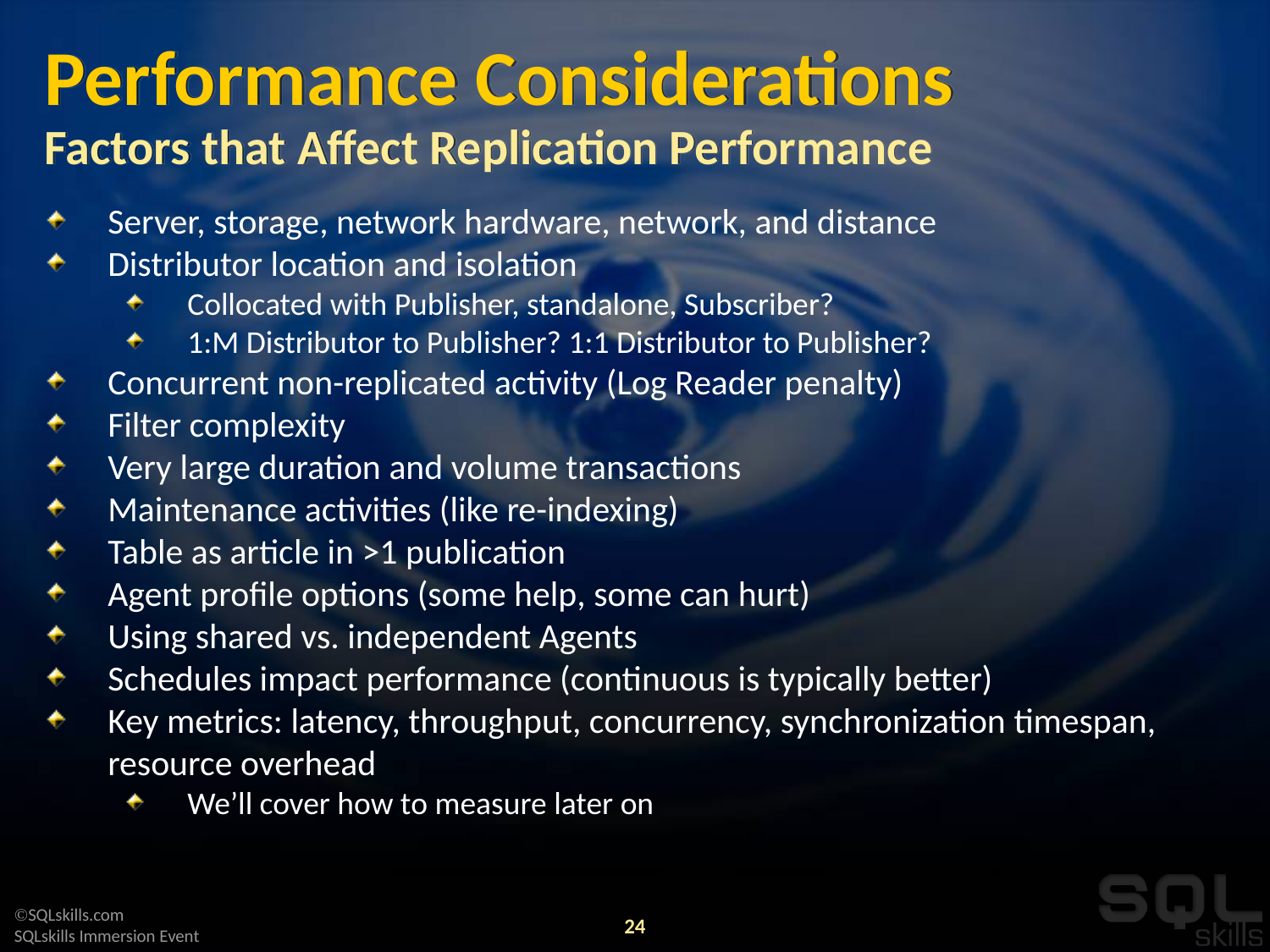

# Performance Considerations Factors that Affect Replication Performance
Server, storage, network hardware, network, and distance
Distributor location and isolation
Collocated with Publisher, standalone, Subscriber?
1:M Distributor to Publisher? 1:1 Distributor to Publisher?
Concurrent non-replicated activity (Log Reader penalty)
Filter complexity
Very large duration and volume transactions
Maintenance activities (like re-indexing)
Table as article in >1 publication
Agent profile options (some help, some can hurt)
Using shared vs. independent Agents
Schedules impact performance (continuous is typically better)
Key metrics: latency, throughput, concurrency, synchronization timespan, resource overhead
We’ll cover how to measure later on

24